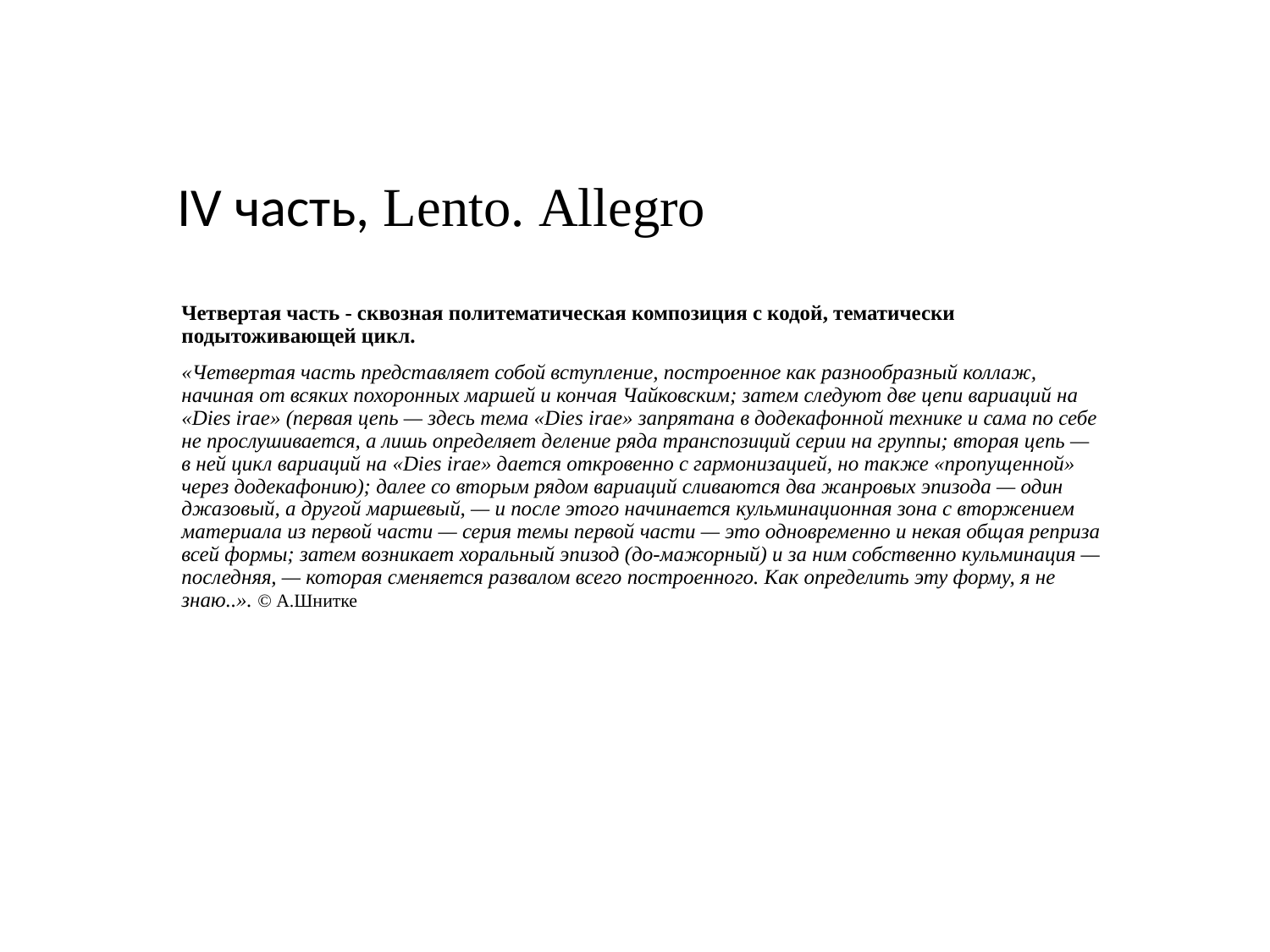

# IV часть, Lento. Allegro
Четвертая часть - сквозная политематическая композиция с кодой, тематически подытоживающей цикл.
«Четвертая часть представляет собой вступление, построенное как разнообразный коллаж, начиная от всяких похоронных маршей и кончая Чайковским; затем следуют две цепи вариаций на «Dies irae» (первая цепь — здесь тема «Dies irae» запрятана в додекафонной технике и сама по себе не прослушивается, а лишь определяет деление ряда транспозиций серии на группы; вторая цепь — в ней цикл вариаций на «Dies irae» дается откровенно с гармонизацией, но также «пропущенной» через додекафонию); далее со вторым рядом вариаций сливаются два жанровых эпизода — один джазовый, а другой маршевый, — и после этого начинается кульминационная зона с вторжением материала из первой части — серия темы первой части — это одновременно и некая общая реприза всей формы; затем возникает хоральный эпизод (до-мажорный) и за ним собственно кульминация — последняя, — которая сменяется развалом всего построенного. Как определить эту форму, я не знаю..». © А.Шнитке